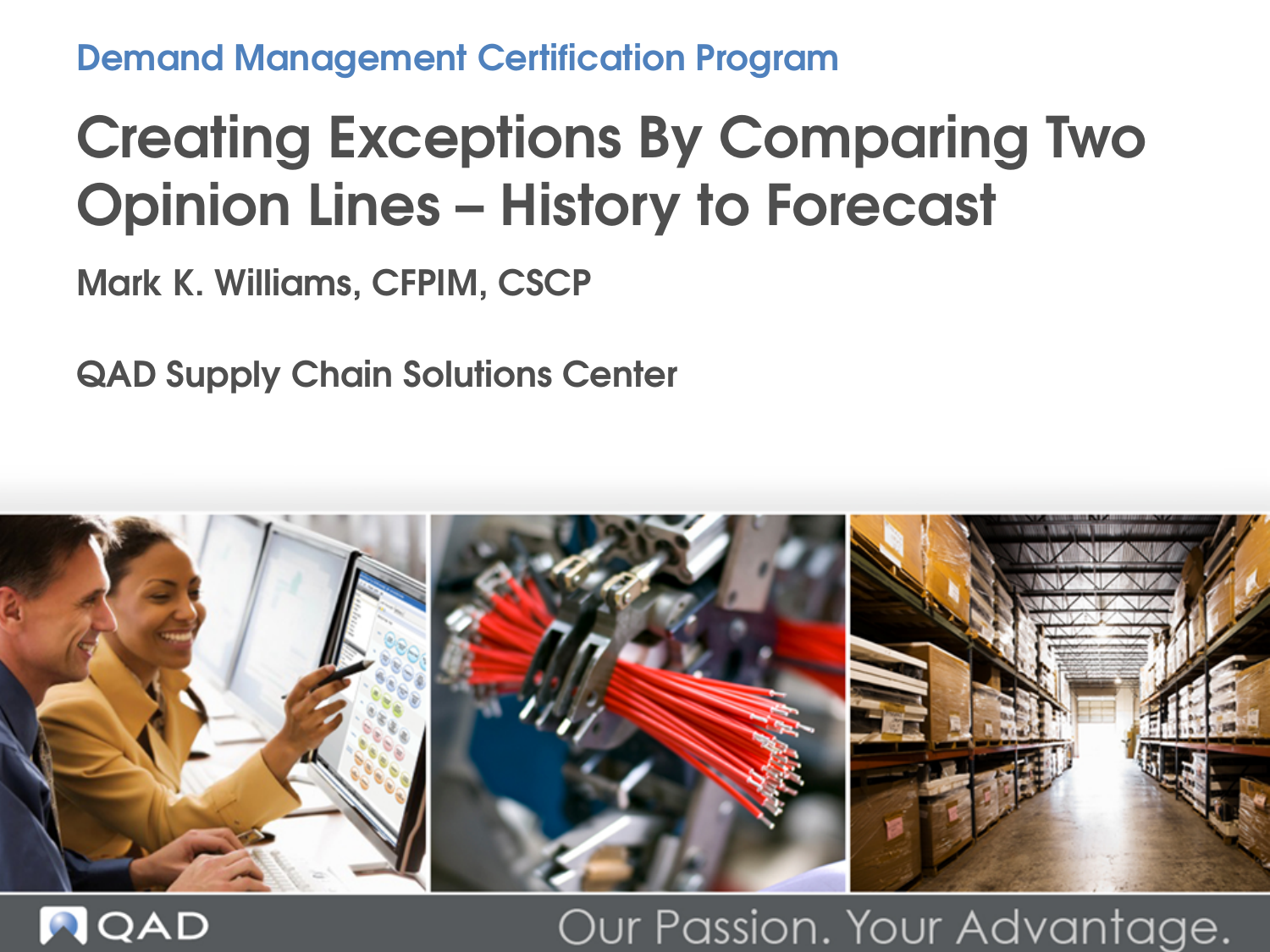

Demand Management Certification Program
# Creating Exceptions By Comparing Two Opinion Lines – History to Forecast
Mark K. Williams, CFPIM, CSCP
QAD Supply Chain Solutions Center